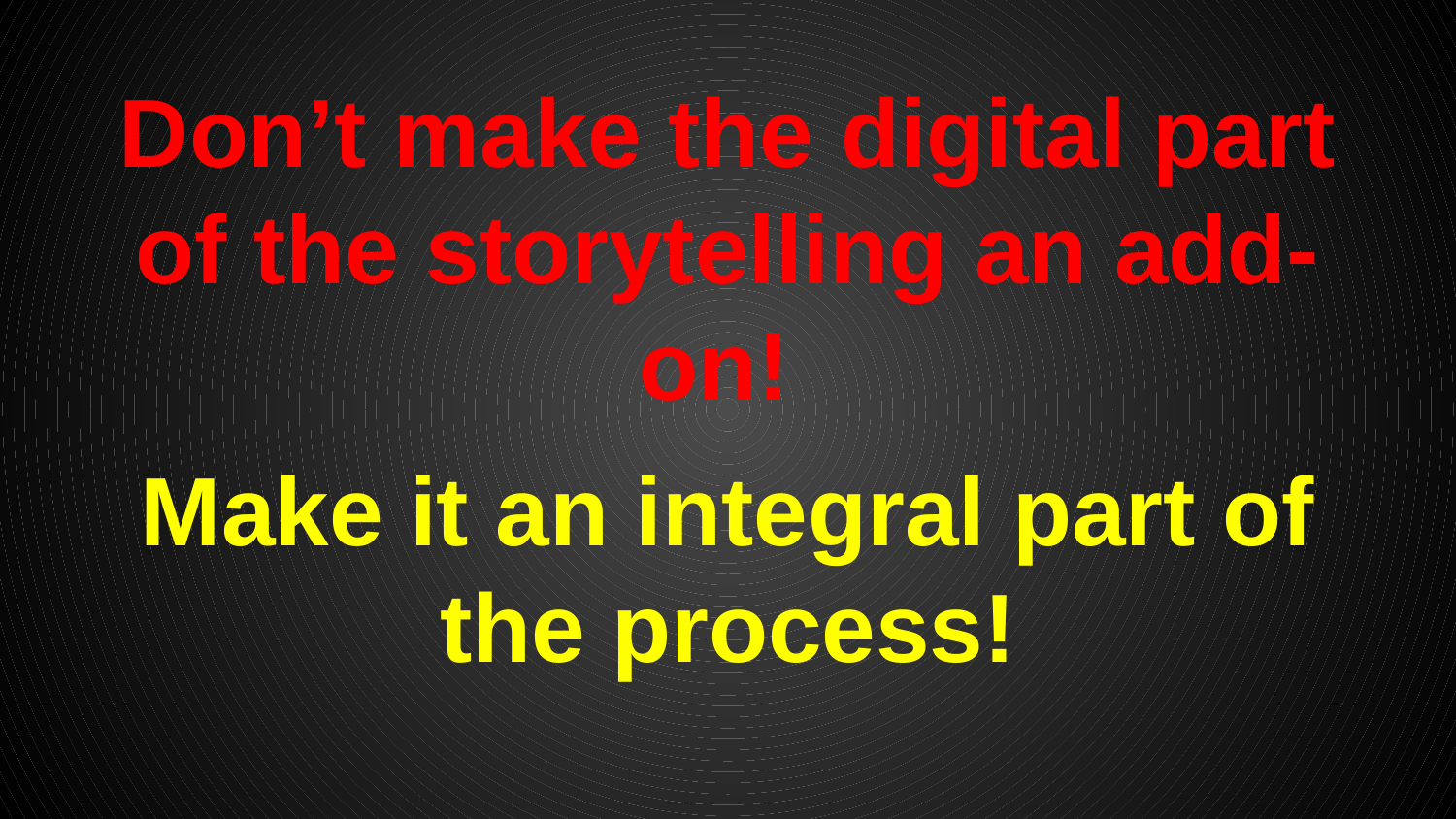

# Don’t make the digital part of the storytelling an add-on!

Make it an integral part of the process!